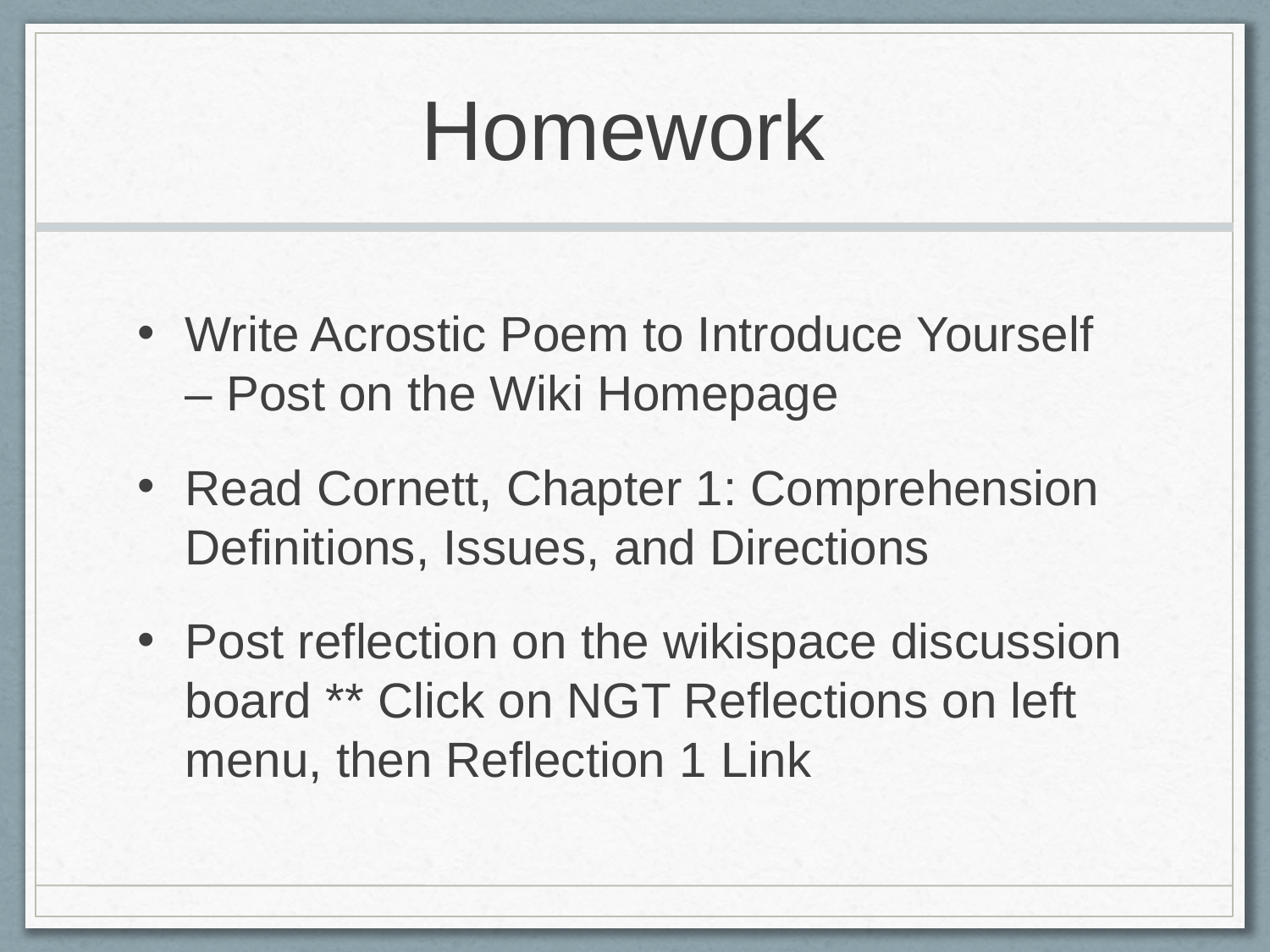

# Homework
Write Acrostic Poem to Introduce Yourself – Post on the Wiki Homepage
Read Cornett, Chapter 1: Comprehension Definitions, Issues, and Directions
Post reflection on the wikispace discussion board ** Click on NGT Reflections on left menu, then Reflection 1 Link